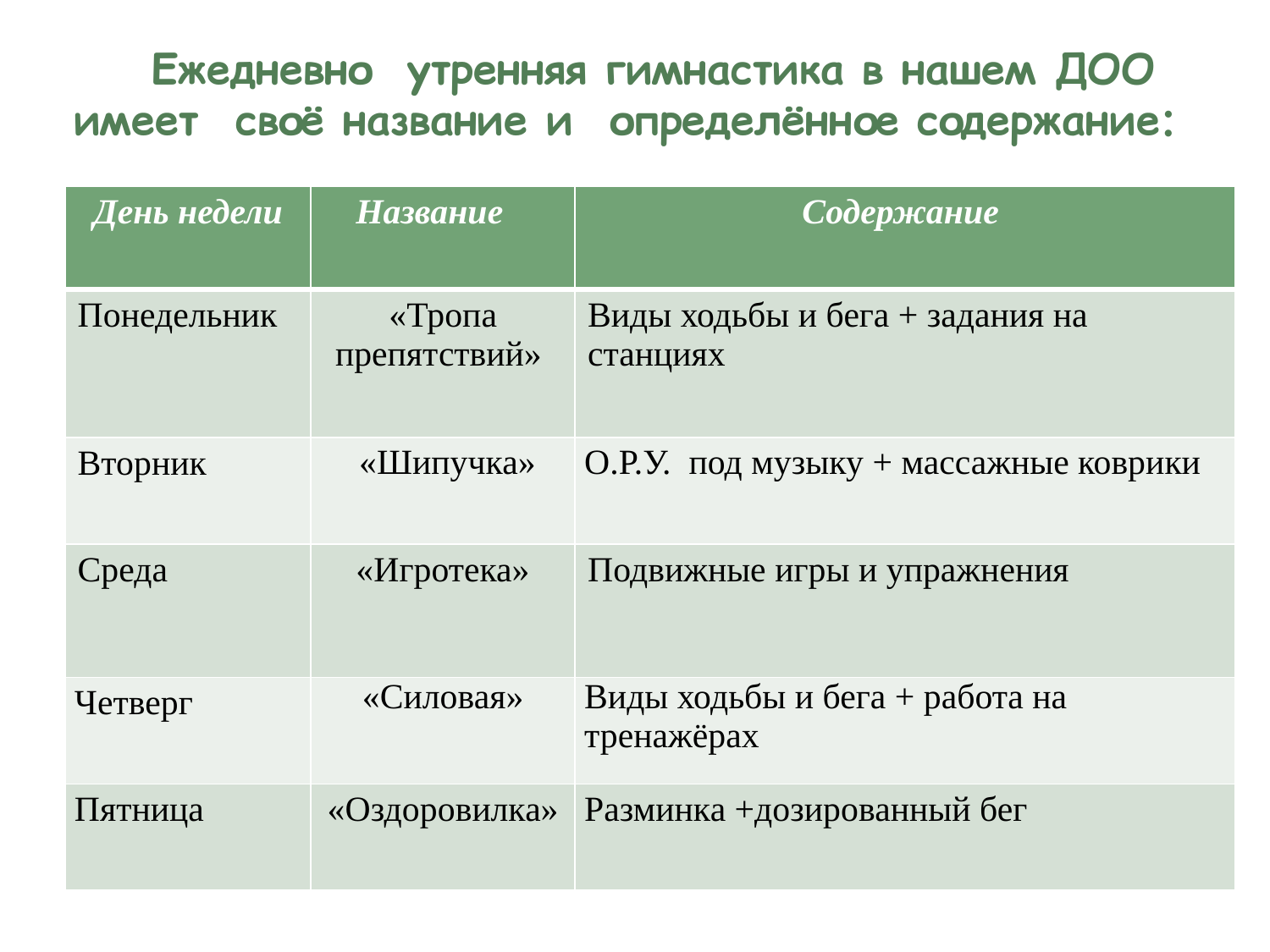

Ежедневно  утренняя гимнастика в нашем ДОО имеет  своё название и  определённое содержание:

| День недели | Название | Содержание |
| --- | --- | --- |
| Понедельник | «Тропа препятствий» | Виды ходьбы и бега + задания на станциях |
| Вторник | «Шипучка» | О.Р.У. под музыку + массажные коврики |
| Среда | «Игротека» | Подвижные игры и упражнения |
| Четверг | «Силовая» | Виды ходьбы и бега + работа на тренажёрах |
| Пятница | «Оздоровилка» | Разминка +дозированный бег |